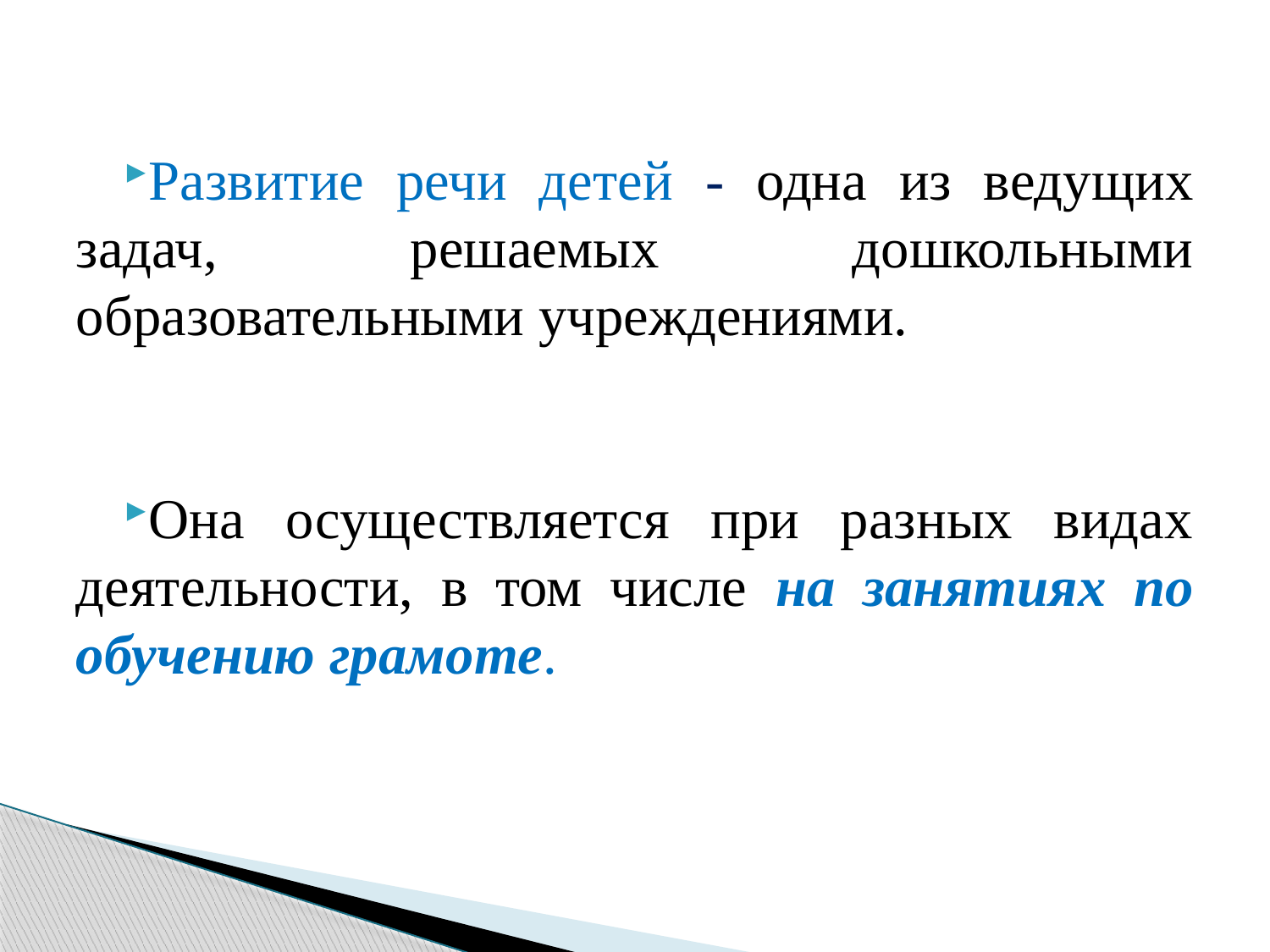

Развитие речи детей - одна из ведущих задач, решаемых дошкольными образовательными учреждениями.

Она осуществляется при разных видах деятельности, в том числе на занятиях по обучению грамоте.